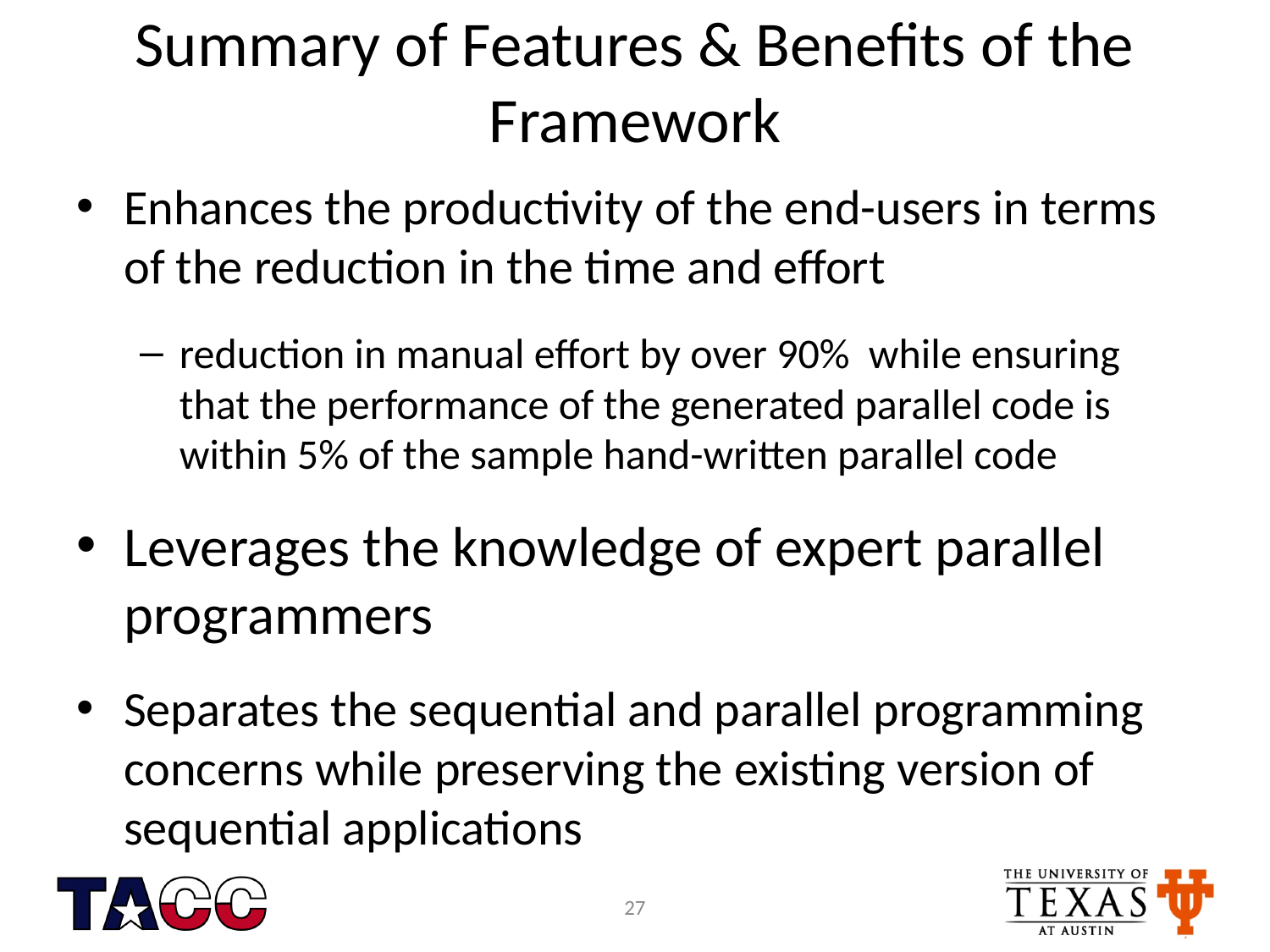

# Summary of Features & Benefits of the Framework
Enhances the productivity of the end-users in terms of the reduction in the time and effort
reduction in manual effort by over 90%  while ensuring that the performance of the generated parallel code is within 5% of the sample hand-written parallel code
Leverages the knowledge of expert parallel programmers
Separates the sequential and parallel programming concerns while preserving the existing version of sequential applications
27